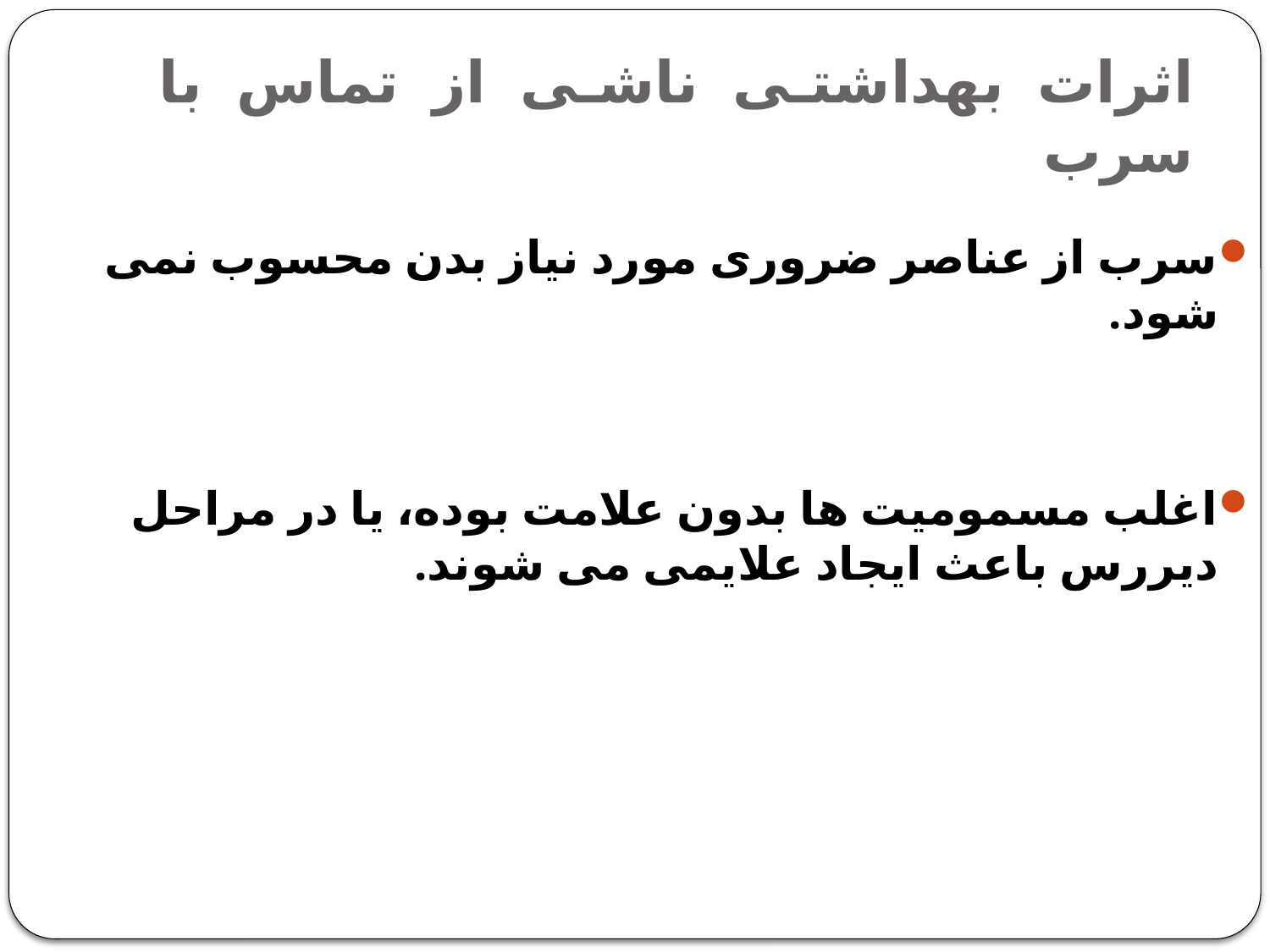

# اثرات بهداشتی ناشی از تماس با سرب
سرب از عناصر ضروری مورد نیاز بدن محسوب نمی شود.

اغلب مسمومیت ها بدون علامت بوده، یا در مراحل دیررس باعث ایجاد علایمی می شوند.